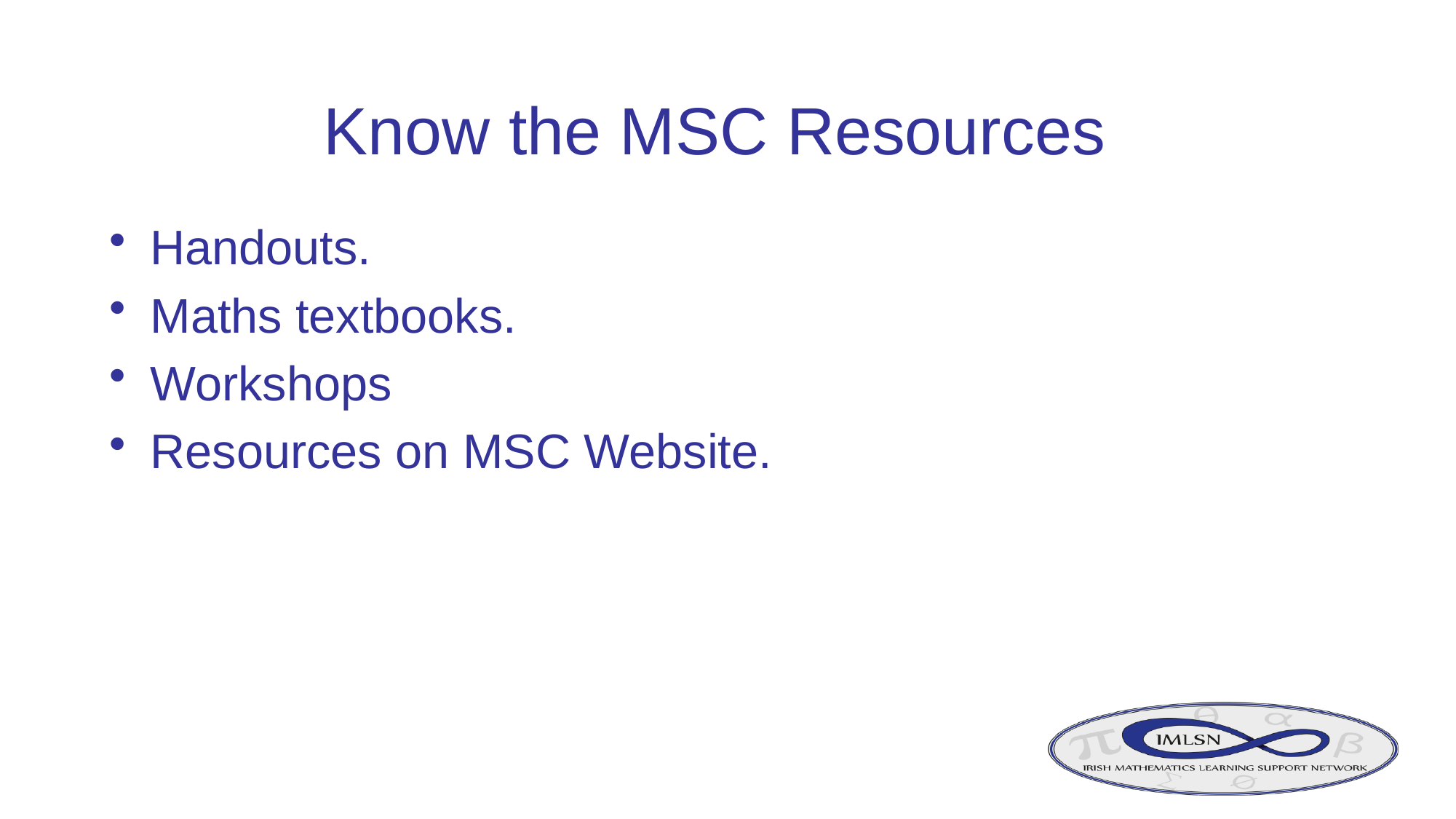

# Know the MSC Resources
Handouts.
Maths textbooks.
Workshops
Resources on MSC Website.